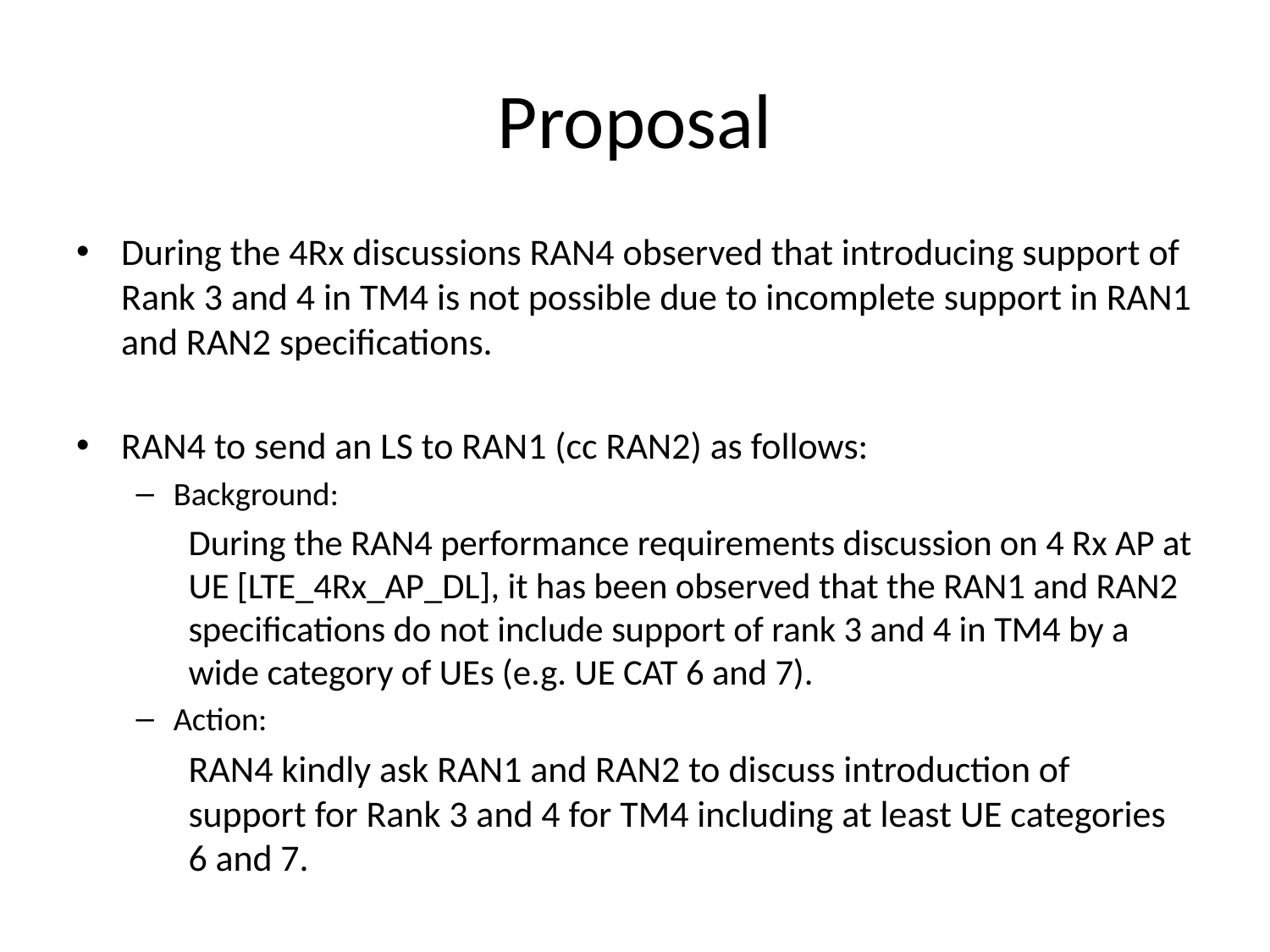

# Proposal
During the 4Rx discussions RAN4 observed that introducing support of Rank 3 and 4 in TM4 is not possible due to incomplete support in RAN1 and RAN2 specifications.

RAN4 to send an LS to RAN1 (cc RAN2) as follows:
Background:
During the RAN4 performance requirements discussion on 4 Rx AP at UE [LTE_4Rx_AP_DL], it has been observed that the RAN1 and RAN2 specifications do not include support of rank 3 and 4 in TM4 by a wide category of UEs (e.g. UE CAT 6 and 7).
Action:
RAN4 kindly ask RAN1 and RAN2 to discuss introduction of support for Rank 3 and 4 for TM4 including at least UE categories 6 and 7.